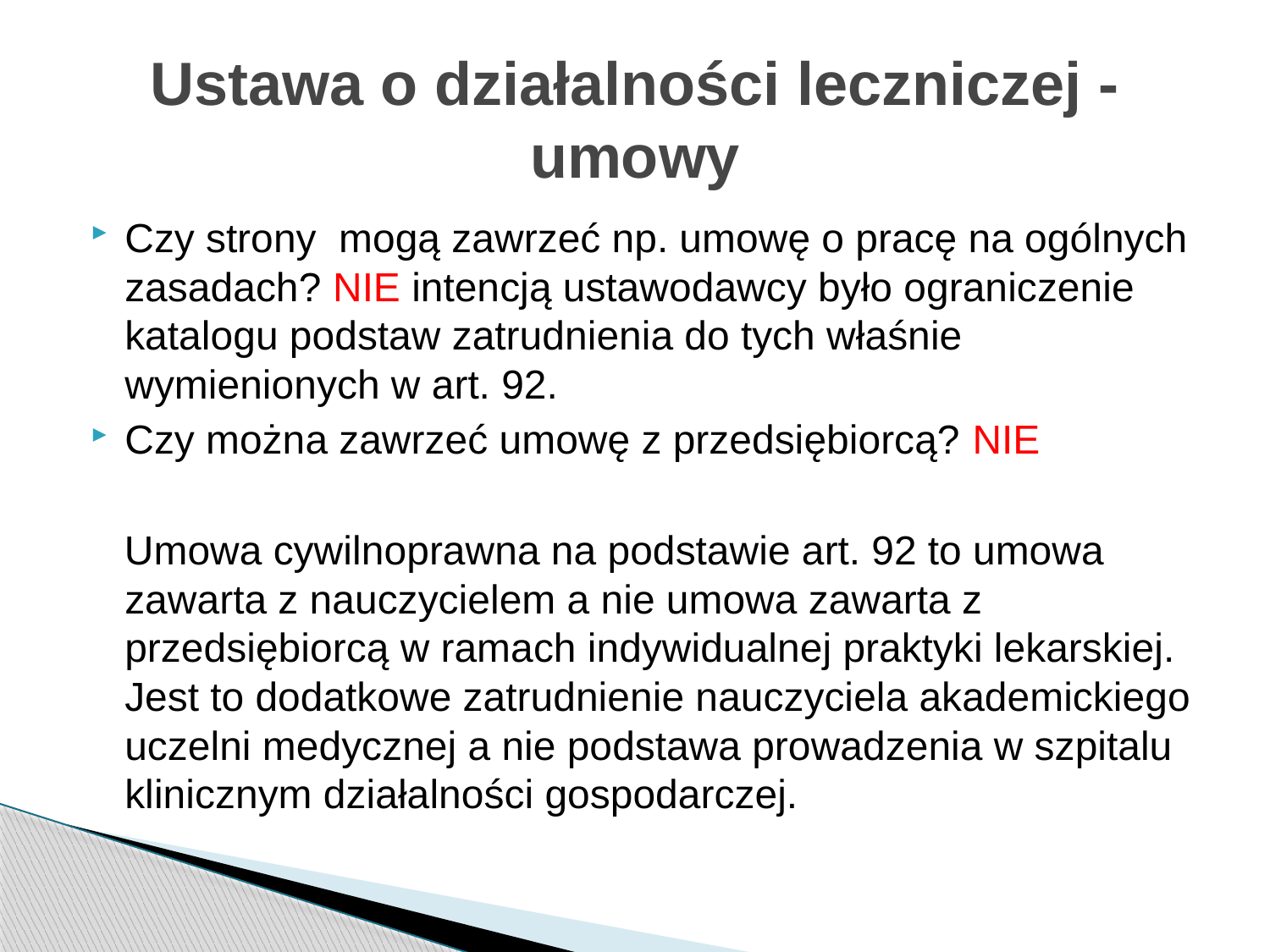

# Ustawa o działalności leczniczej - umowy
Czy strony  mogą zawrzeć np. umowę o pracę na ogólnych zasadach? NIE intencją ustawodawcy było ograniczenie katalogu podstaw zatrudnienia do tych właśnie wymienionych w art. 92.
Czy można zawrzeć umowę z przedsiębiorcą? NIE

   Umowa cywilnoprawna na podstawie art. 92 to umowa zawarta z nauczycielem a nie umowa zawarta z przedsiębiorcą w ramach indywidualnej praktyki lekarskiej. Jest to dodatkowe zatrudnienie nauczyciela akademickiego uczelni medycznej a nie podstawa prowadzenia w szpitalu klinicznym działalności gospodarczej.